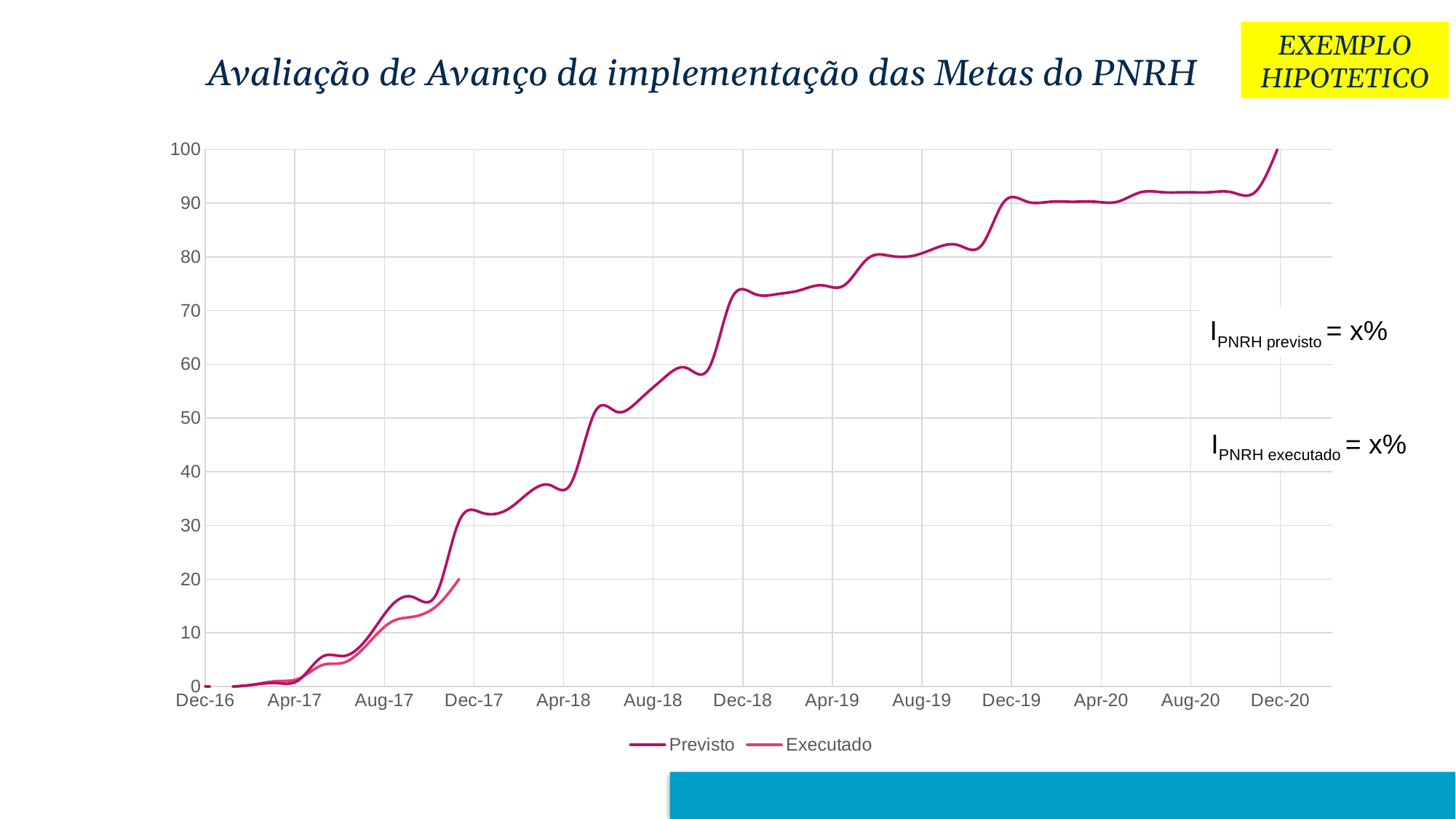

EXEMPLO HIPOTETICO
Avaliação de Avanço da implementação das Metas do PNRH

### Chart

| Category | Previsto | Executado |
|---|---|---|
IPNRH previsto = x%
IPNRH executado = x%